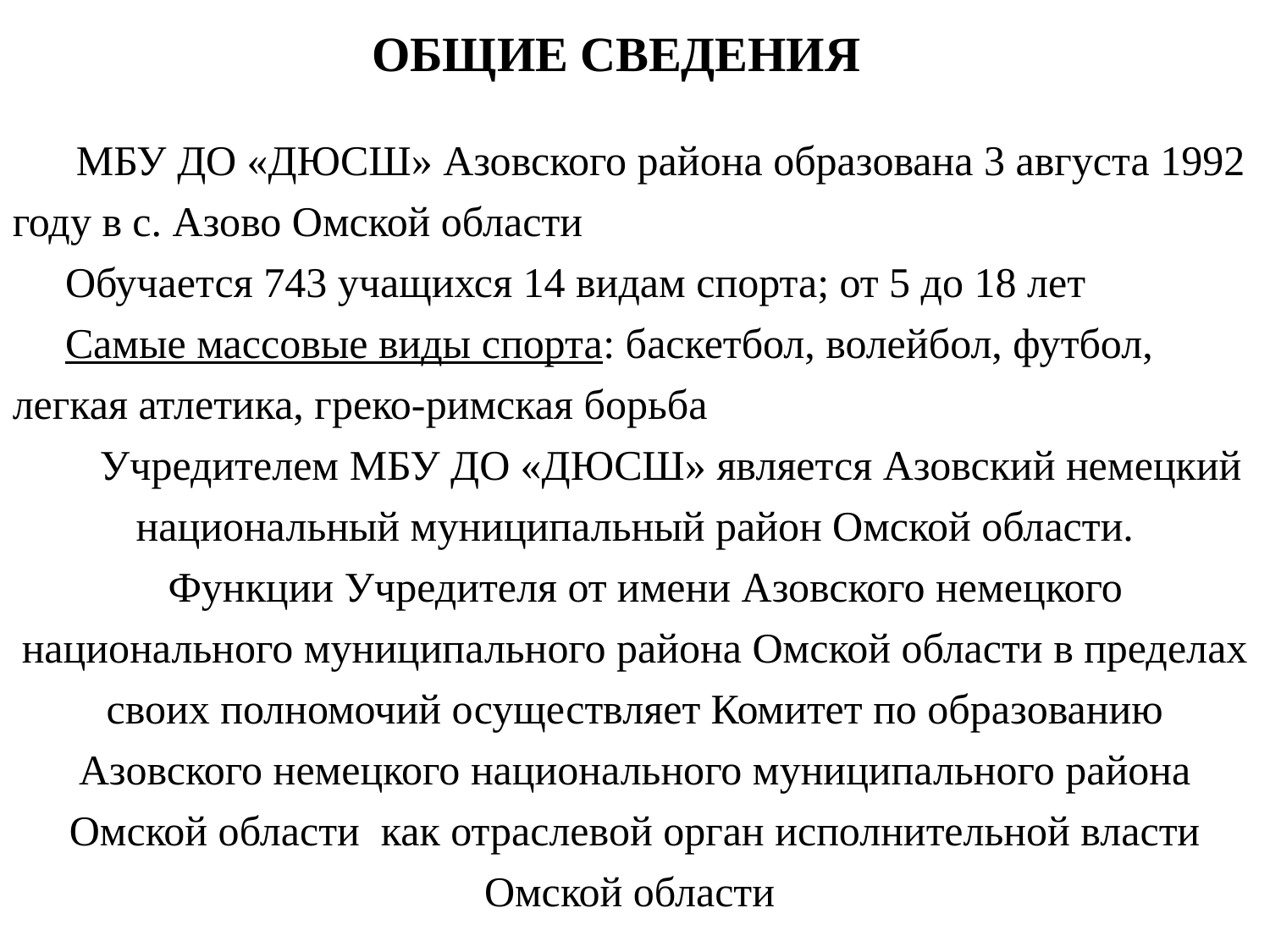

ОБЩИЕ СВЕДЕНИЯ
      МБУ ДО «ДЮСШ» Азовского района образована 3 августа 1992 году в с. Азово Омской области
     Обучается 743 учащихся 14 видам спорта; от 5 до 18 лет
     Самые массовые виды спорта: баскетбол, волейбол, футбол, легкая атлетика, греко-римская борьба
       Учредителем МБУ ДО «ДЮСШ» является Азовский немецкий национальный муниципальный район Омской области.
  Функции Учредителя от имени Азовского немецкого национального муниципального района Омской области в пределах своих полномочий осуществляет Комитет по образованию Азовского немецкого национального муниципального района Омской области  как отраслевой орган исполнительной власти Омской области